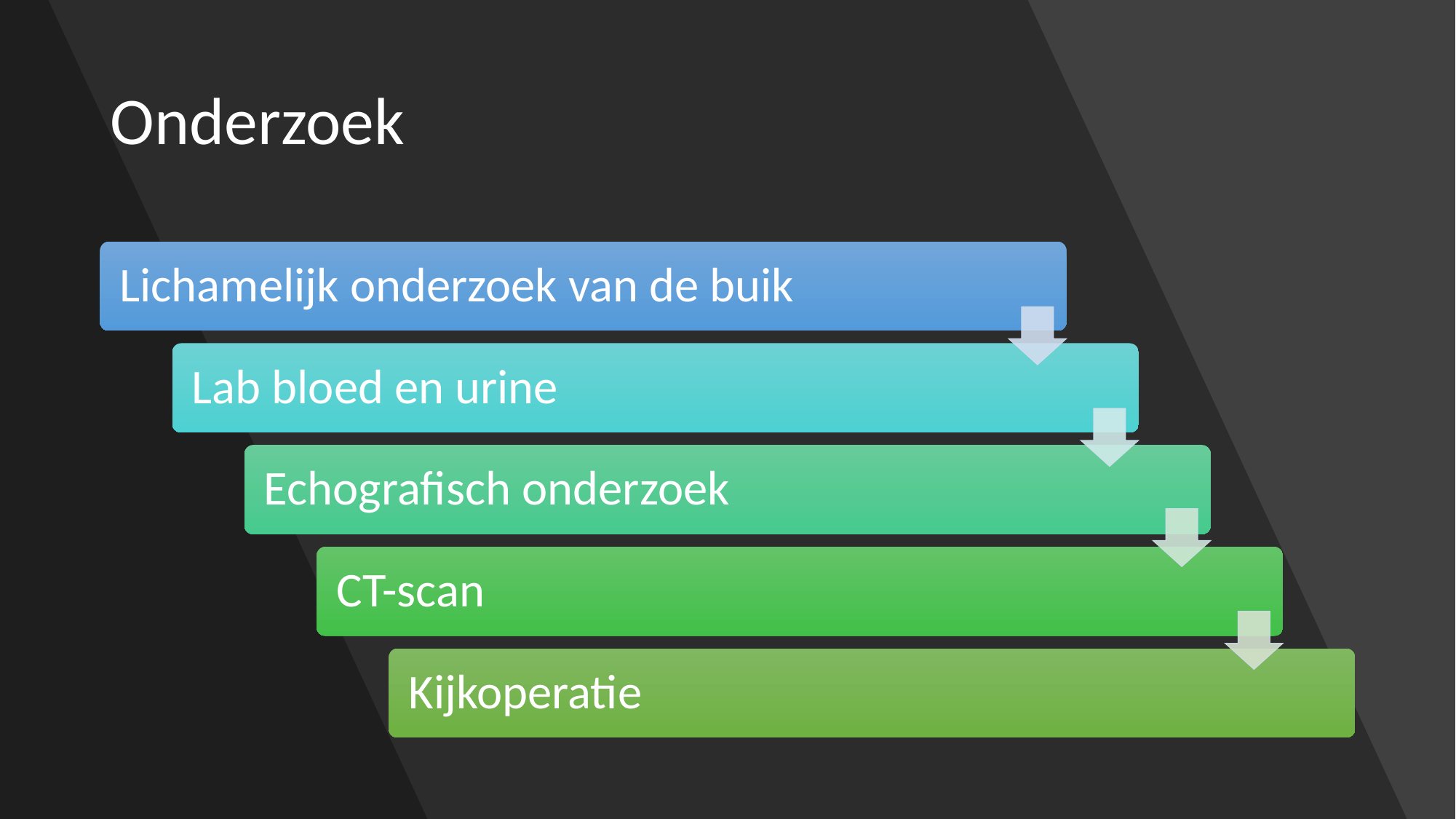

# Onderzoek
Lichamelijk onderzoek van de buik
Lab bloed en urine
Echografisch onderzoek
CT-scan
Kijkoperatie